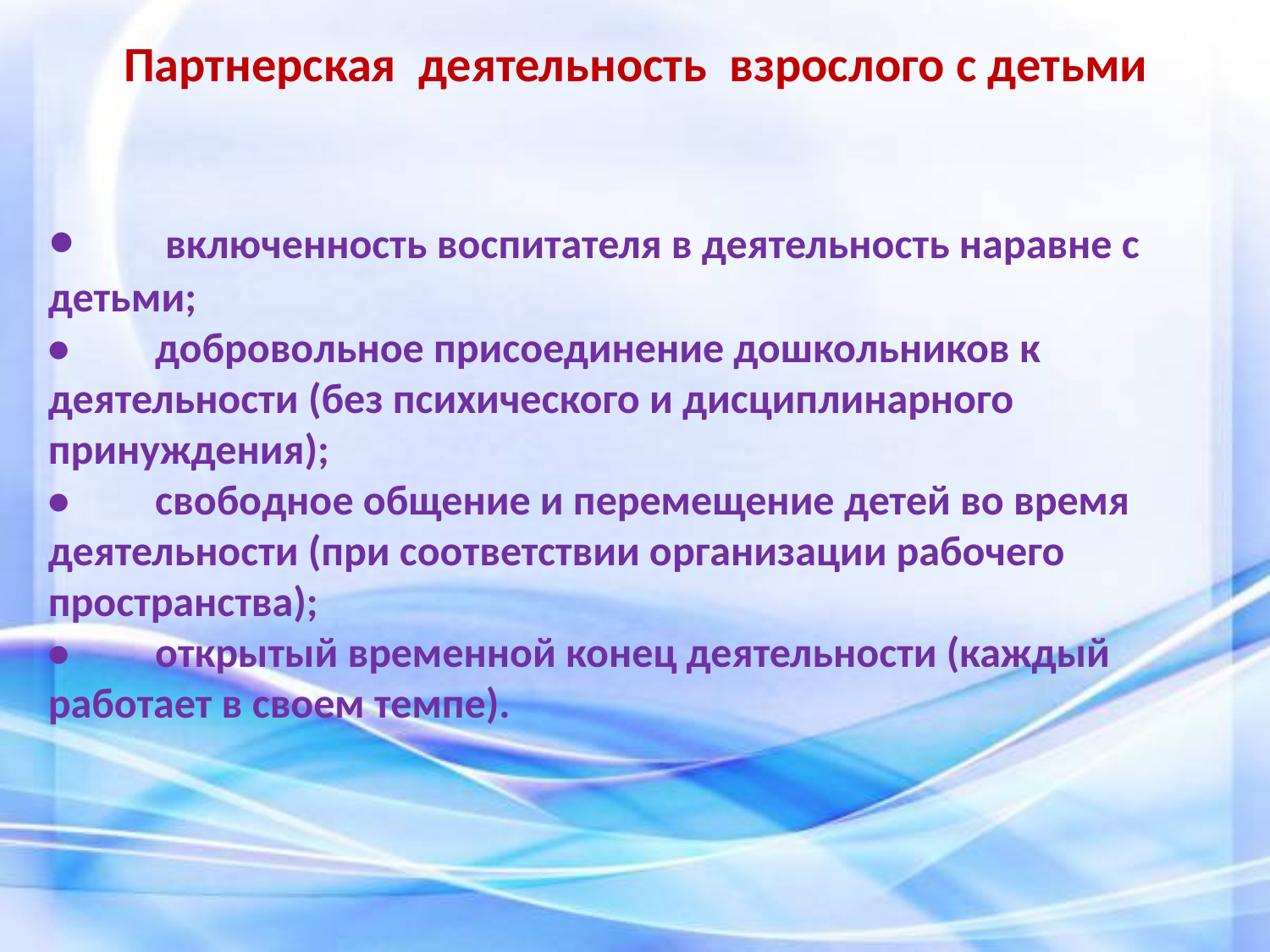

Партнерская  деятельность  взрослого с детьми
•         включенность воспитателя в деятельность наравне с детьми;
•         добровольное присоединение дошкольников к деятельности (без психического и дисциплинарного принуждения);
•         свободное общение и перемещение детей во время деятельности (при соответствии организации рабочего пространства);
•         открытый временной конец деятельности (каждый работает в своем темпе).